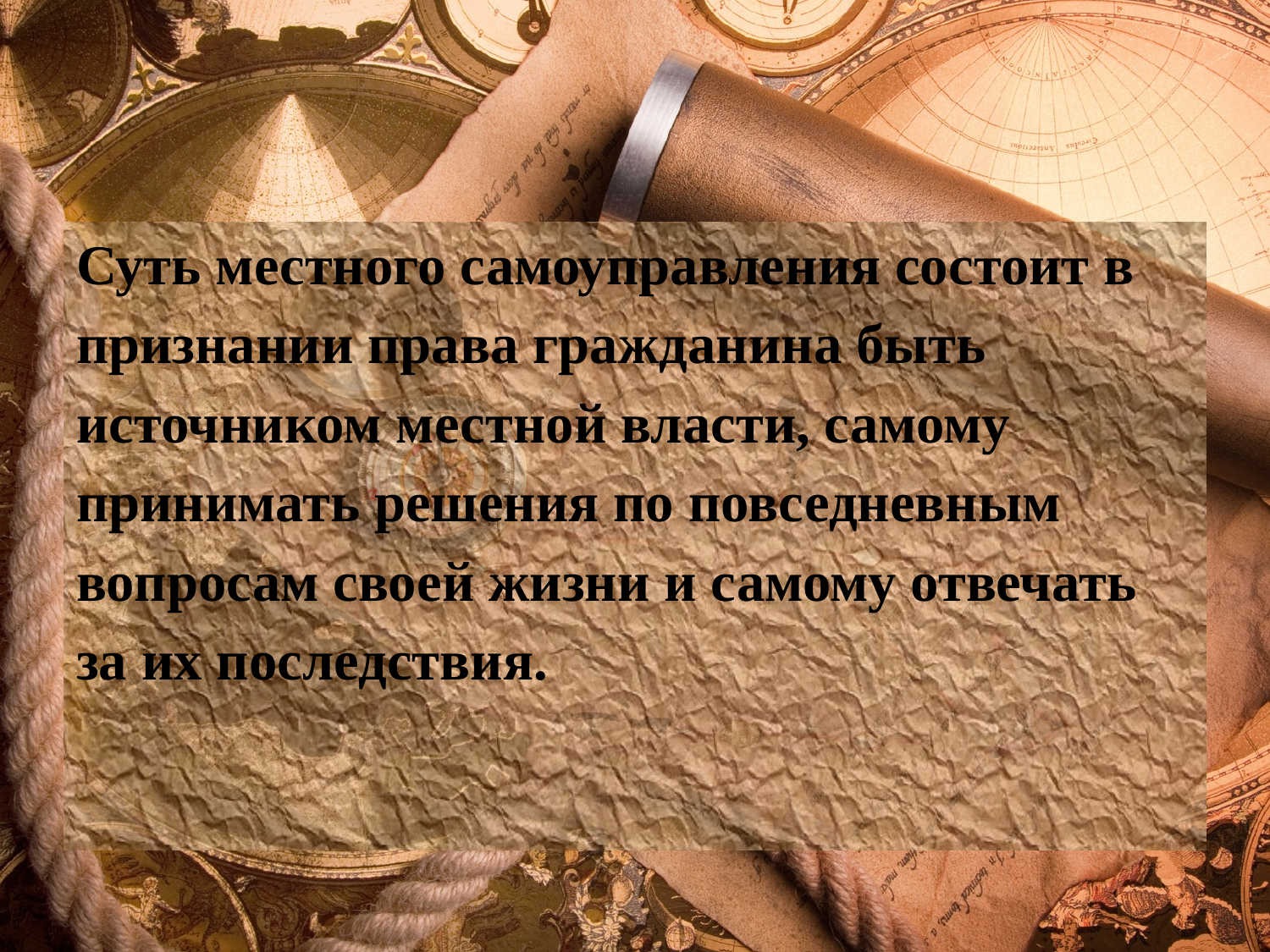

Суть местного самоуправления состоит в
признании права гражданина быть
источником местной власти, самому
принимать решения по повседневным
вопросам своей жизни и самому отвечать
за их последствия.